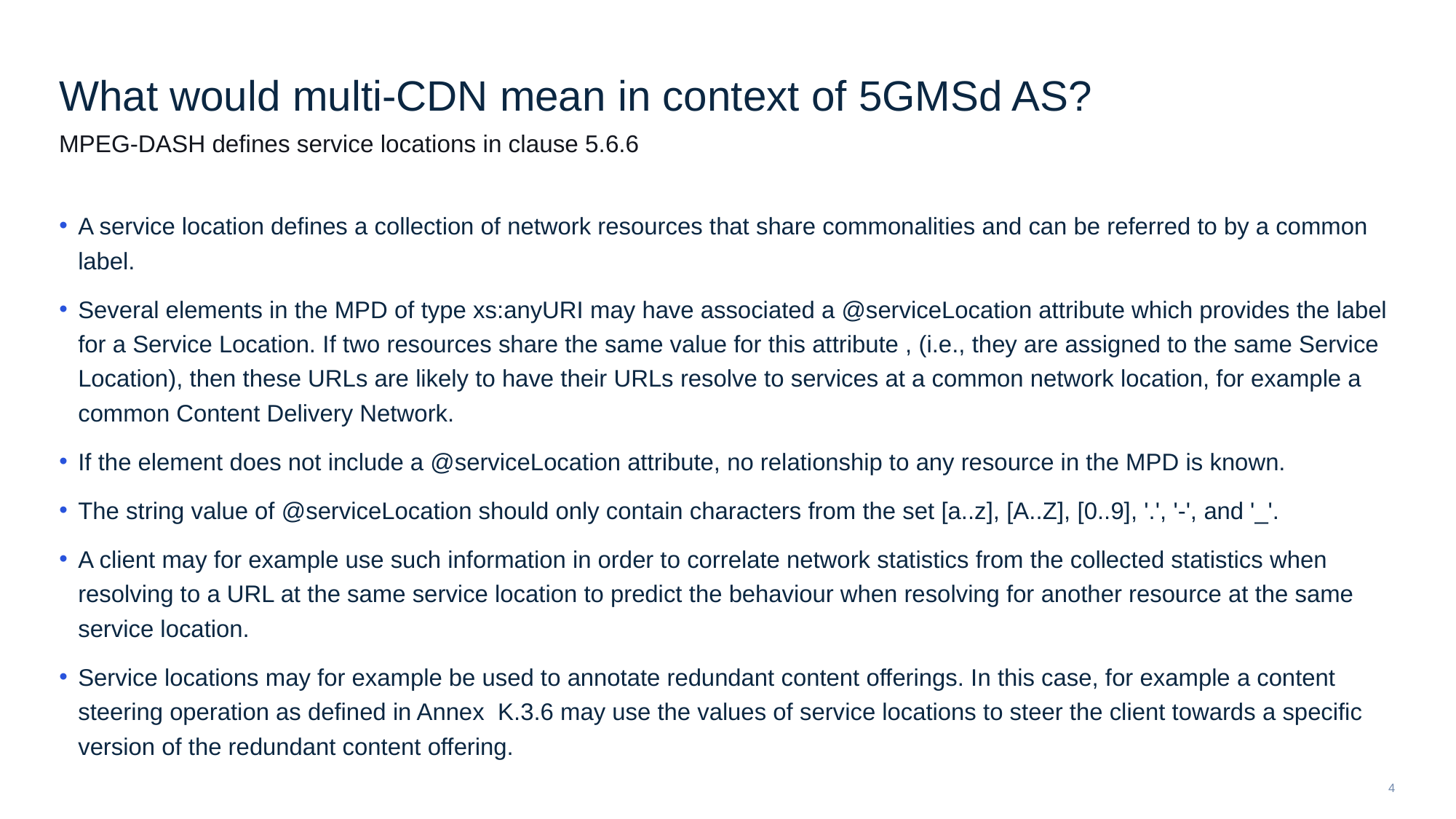

# What would multi-CDN mean in context of 5GMSd AS?
MPEG-DASH defines service locations in clause 5.6.6
A service location defines a collection of network resources that share commonalities and can be referred to by a common label.
Several elements in the MPD of type xs:anyURI may have associated a @serviceLocation attribute which provides the label for a Service Location. If two resources share the same value for this attribute , (i.e., they are assigned to the same Service Location), then these URLs are likely to have their URLs resolve to services at a common network location, for example a common Content Delivery Network.
If the element does not include a @serviceLocation attribute, no relationship to any resource in the MPD is known.
The string value of @serviceLocation should only contain characters from the set [a..z], [A..Z], [0..9], '.', '-', and '_'.
A client may for example use such information in order to correlate network statistics from the collected statistics when resolving to a URL at the same service location to predict the behaviour when resolving for another resource at the same service location.
Service locations may for example be used to annotate redundant content offerings. In this case, for example a content steering operation as defined in Annex  K.3.6 may use the values of service locations to steer the client towards a specific version of the redundant content offering.